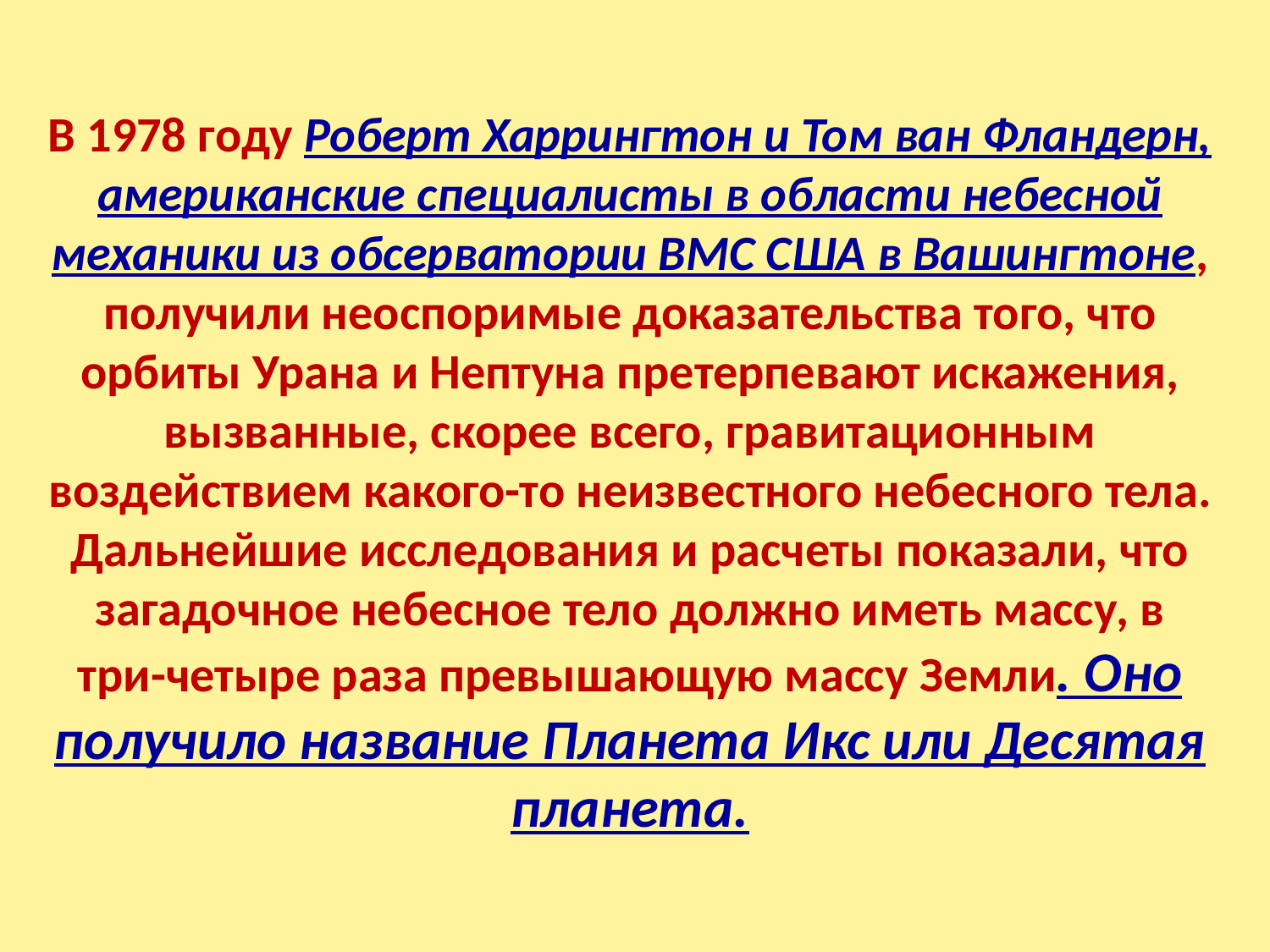

В 1978 году Роберт Харрингтон и Том ван Фландерн, американские специалисты в области небесной механики из обсерватории ВМС США в Вашингтоне, получили неоспоримые доказательства того, что орбиты Урана и Нептуна претерпевают искажения, вызванные, скорее всего, гравитационным воздействием какого-то неизвестного небесного тела. Дальнейшие исследования и расчеты показали, что загадочное небесное тело должно иметь массу, в три-четыре раза превышающую массу Земли. Оно получило название Планета Икс или Десятая планета.